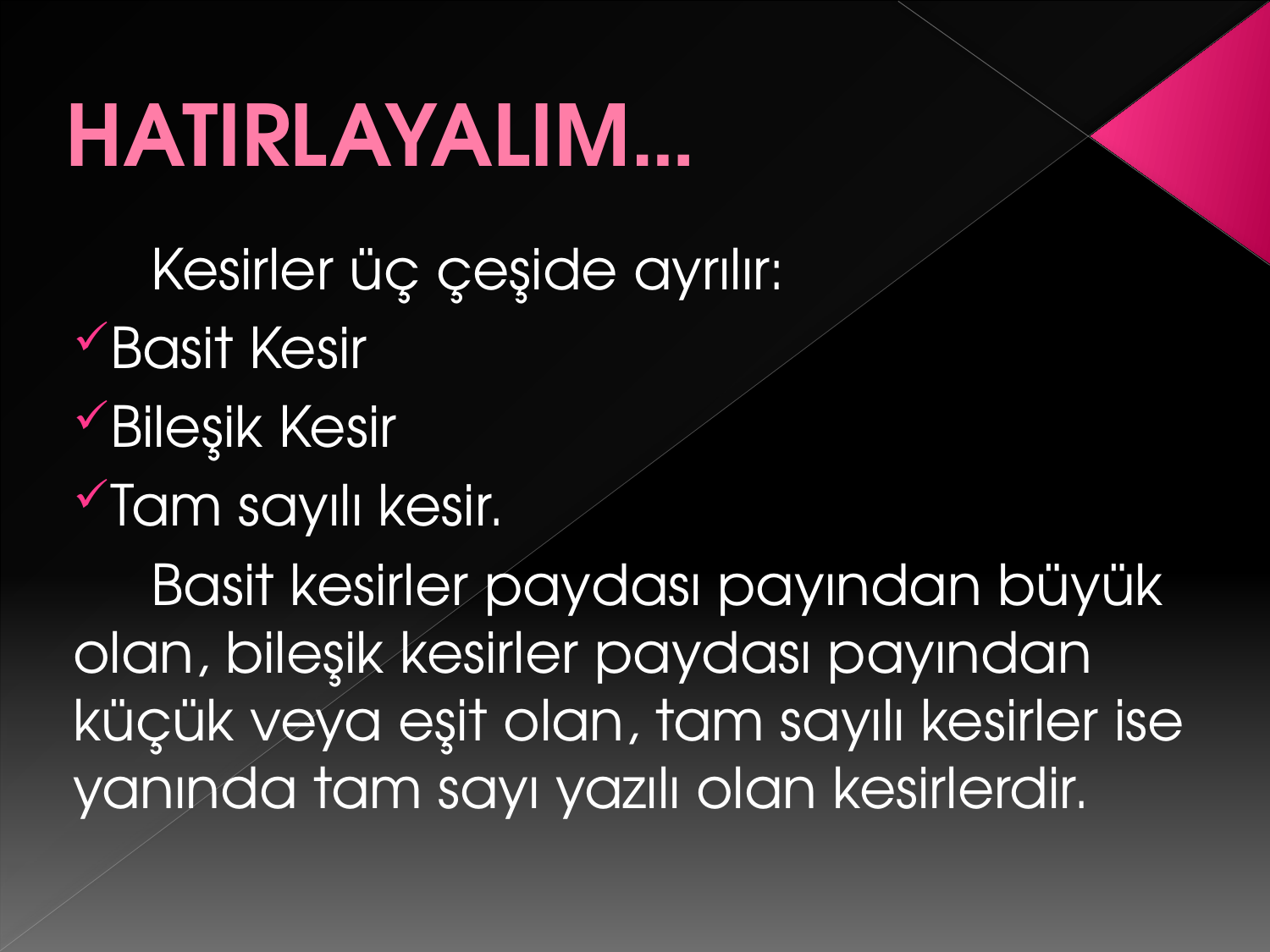

# HATIRLAYALIM…
     Kesirler üç çeşide ayrılır:
Basit Kesir
Bileşik Kesir
Tam sayılı kesir.
     Basit kesirler paydası payından büyük olan, bileşik kesirler paydası payından küçük veya eşit olan, tam sayılı kesirler ise yanında tam sayı yazılı olan kesirlerdir.